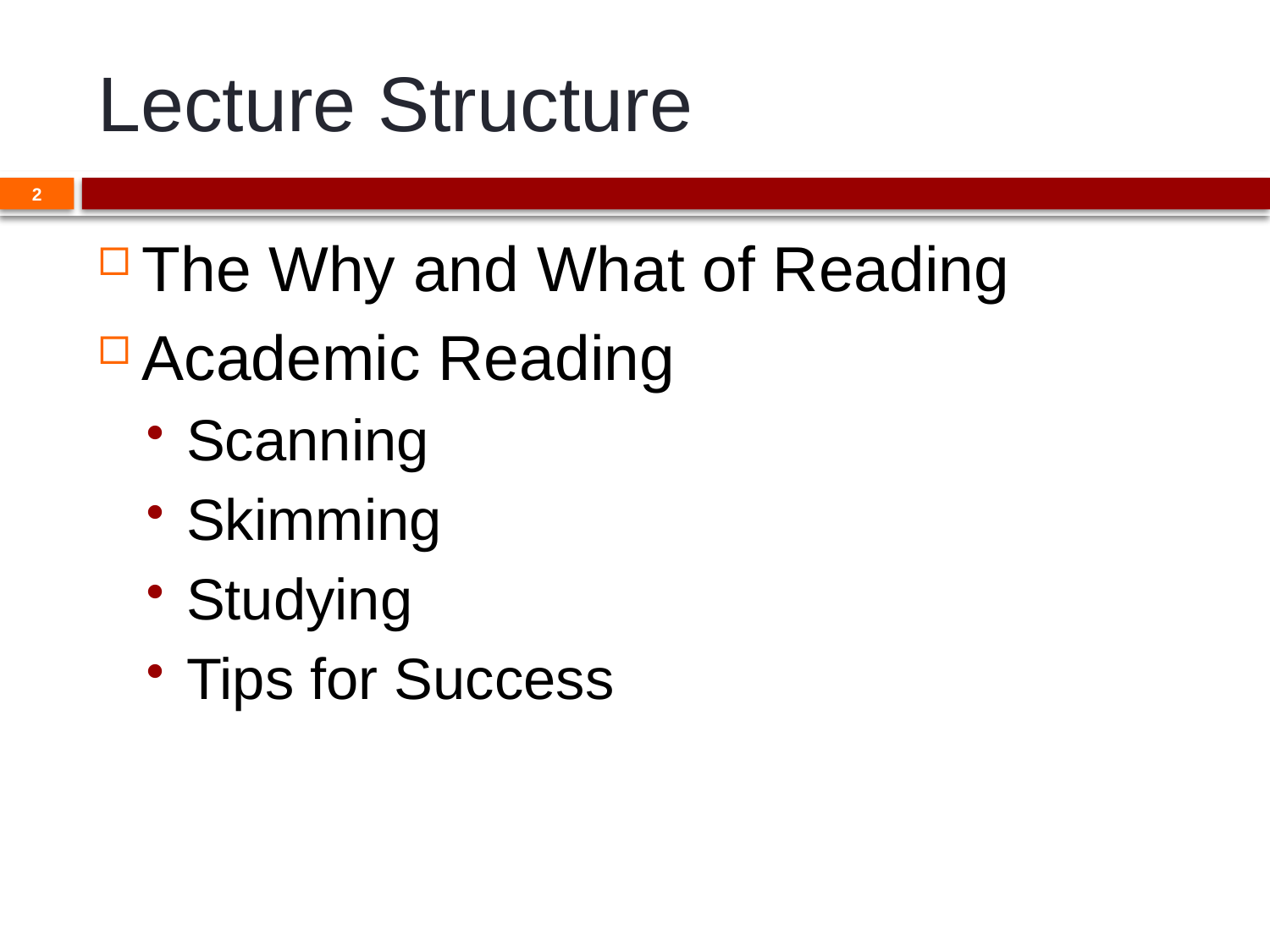

# Lecture Structure
2
The Why and What of Reading
Academic Reading
Scanning
Skimming
Studying
Tips for Success